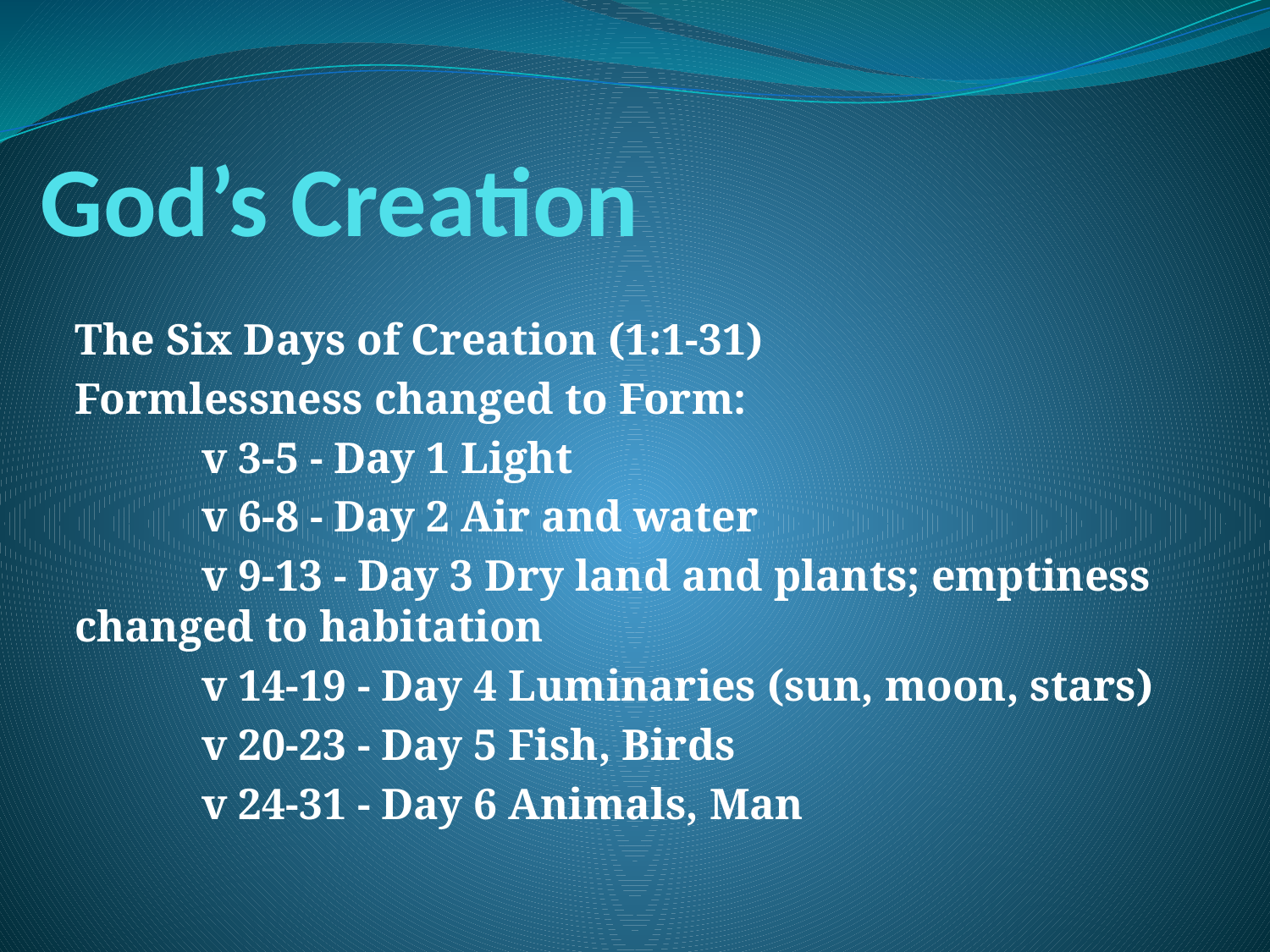

# God’s Creation
The Six Days of Creation (1:1-31)
Formlessness changed to Form:
	v 3-5 - Day 1 Light
	v 6-8 - Day 2 Air and water
	v 9-13 - Day 3 Dry land and plants; emptiness changed to habitation
	v 14-19 - Day 4 Luminaries (sun, moon, stars)
	v 20-23 - Day 5 Fish, Birds
	v 24-31 - Day 6 Animals, Man